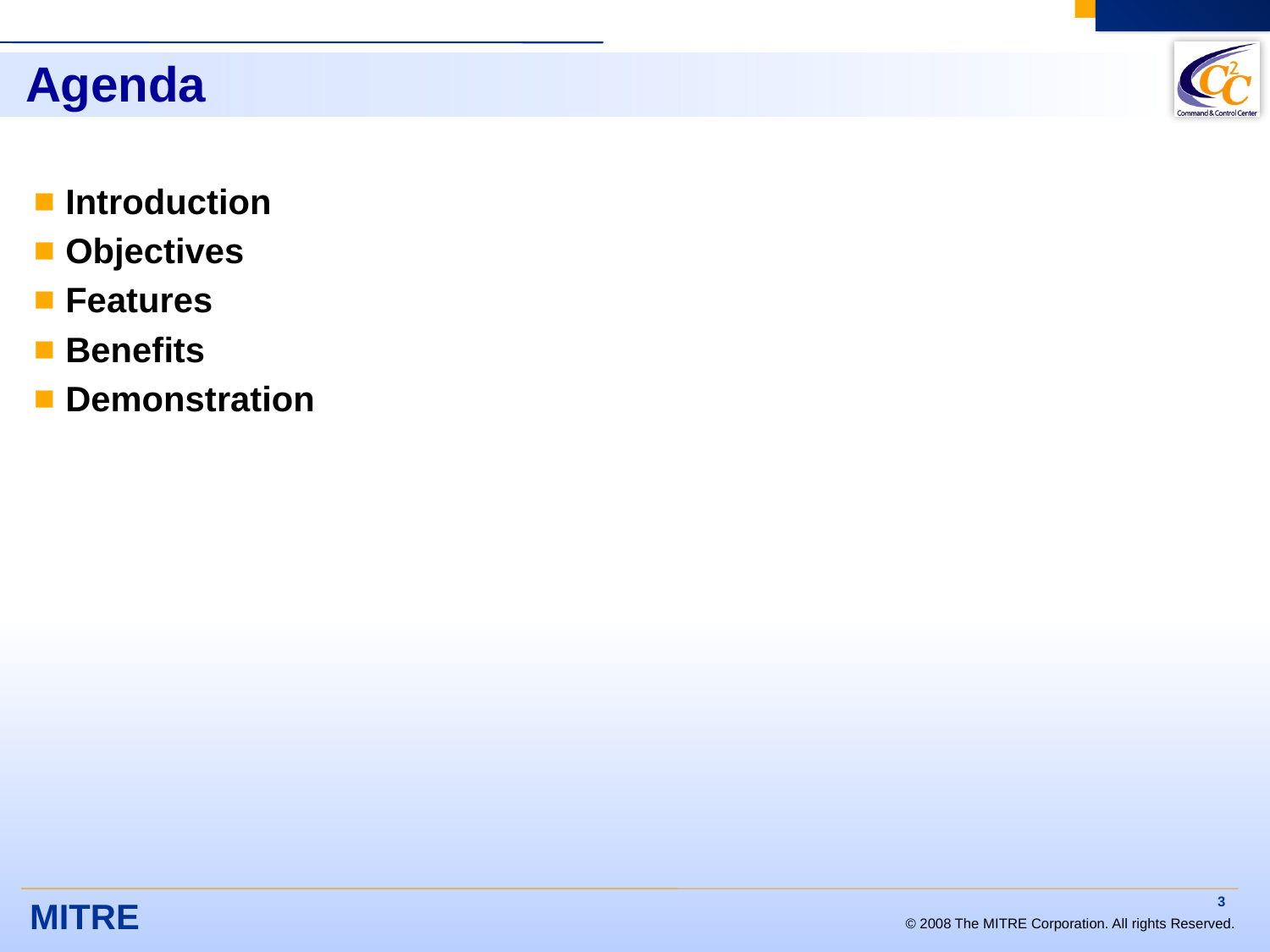

# Agenda
Introduction
Objectives
Features
Benefits
Demonstration

3